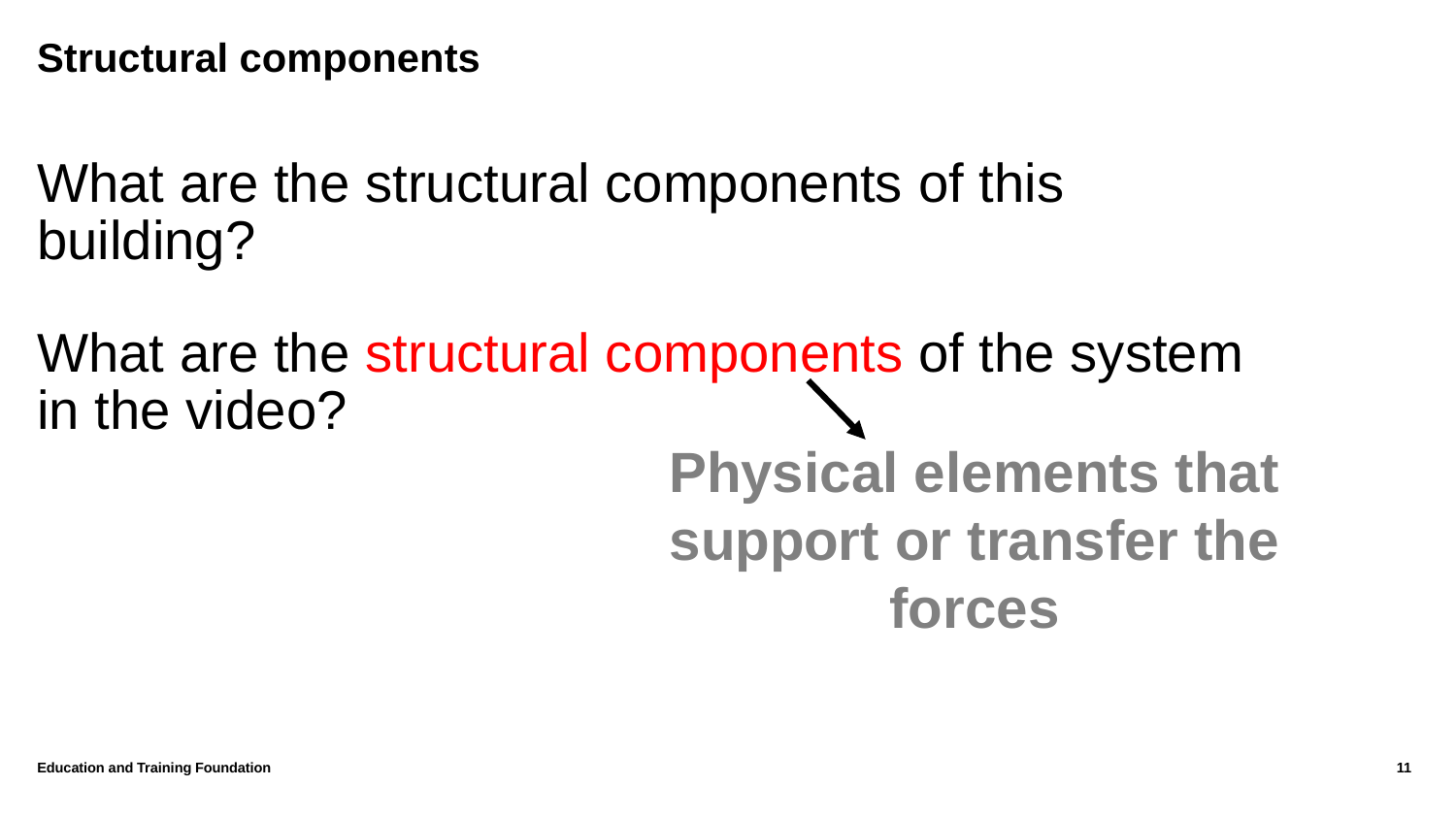

# Structural components
What are the structural components of this building?

What are the structural components of the system in the video?

Physical elements that support or transfer the forces
Education and Training Foundation
11